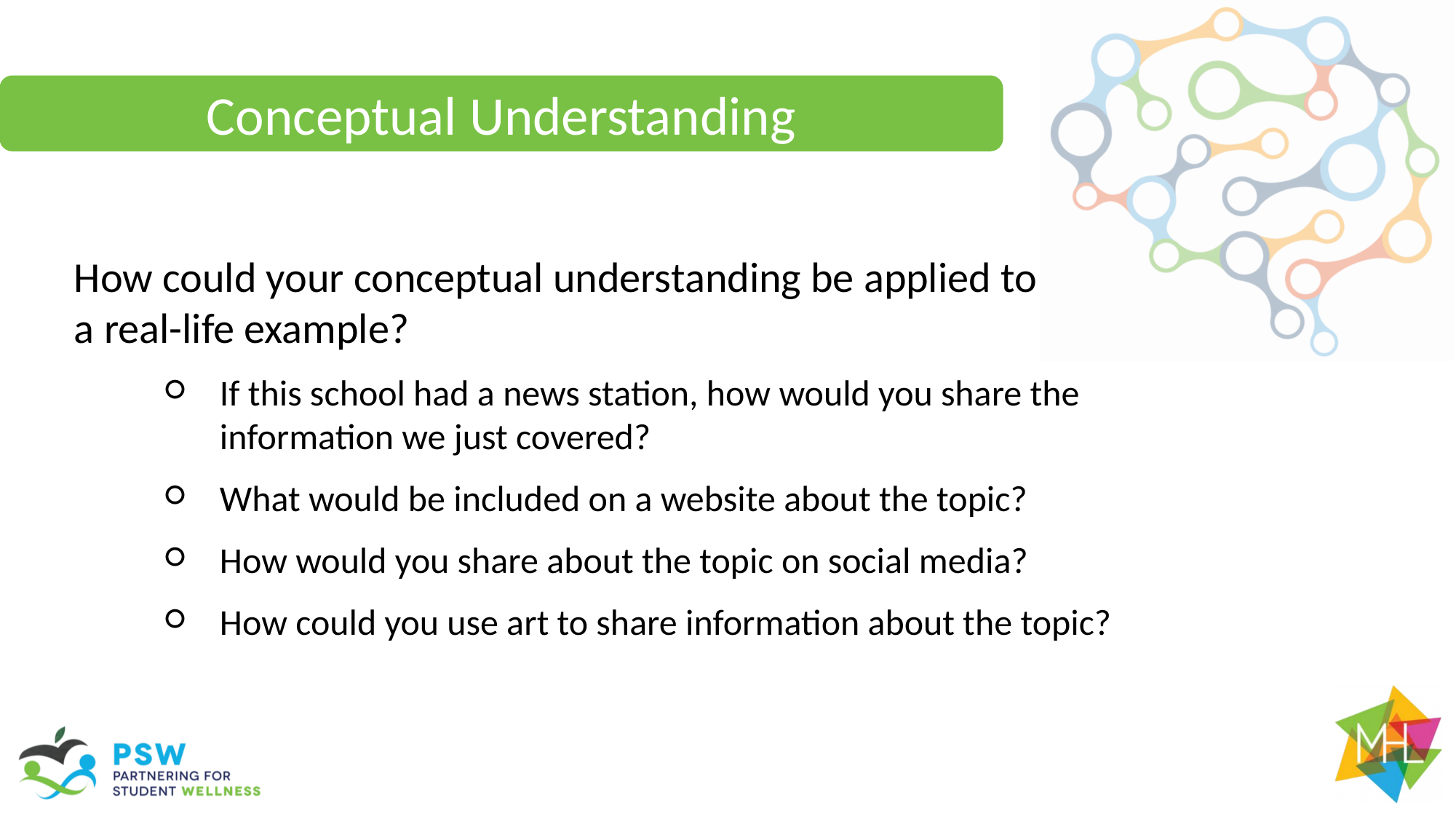

Conceptual Understanding
How could your conceptual understanding be applied to a real-life example?
If this school had a news station, how would you share the information we just covered?
What would be included on a website about the topic?
How would you share about the topic on social media?
How could you use art to share information about the topic?